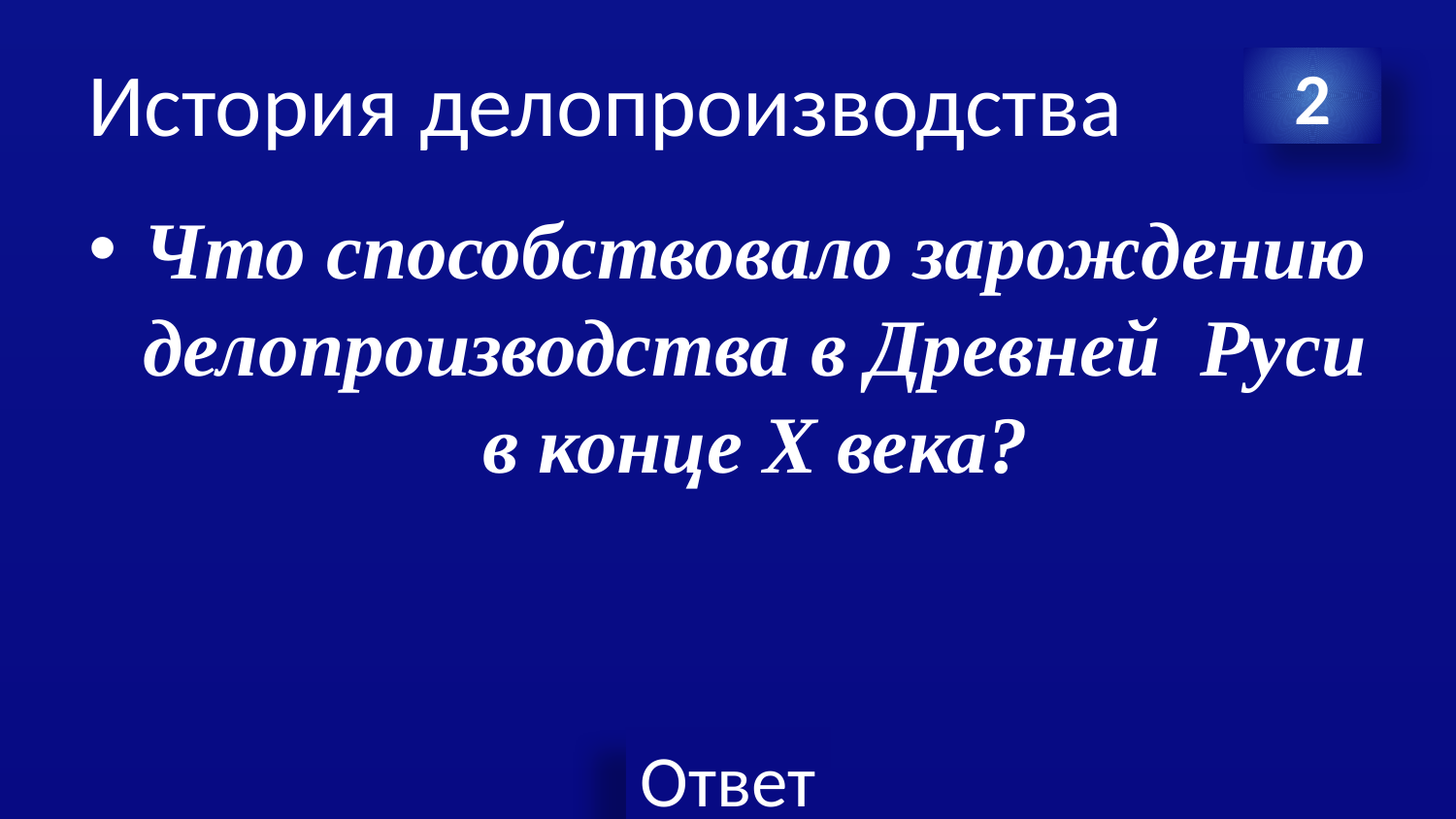

# История делопроизводства
2
Что способствовало зарождению делопроизводства в Древней  Руси в конце X века?